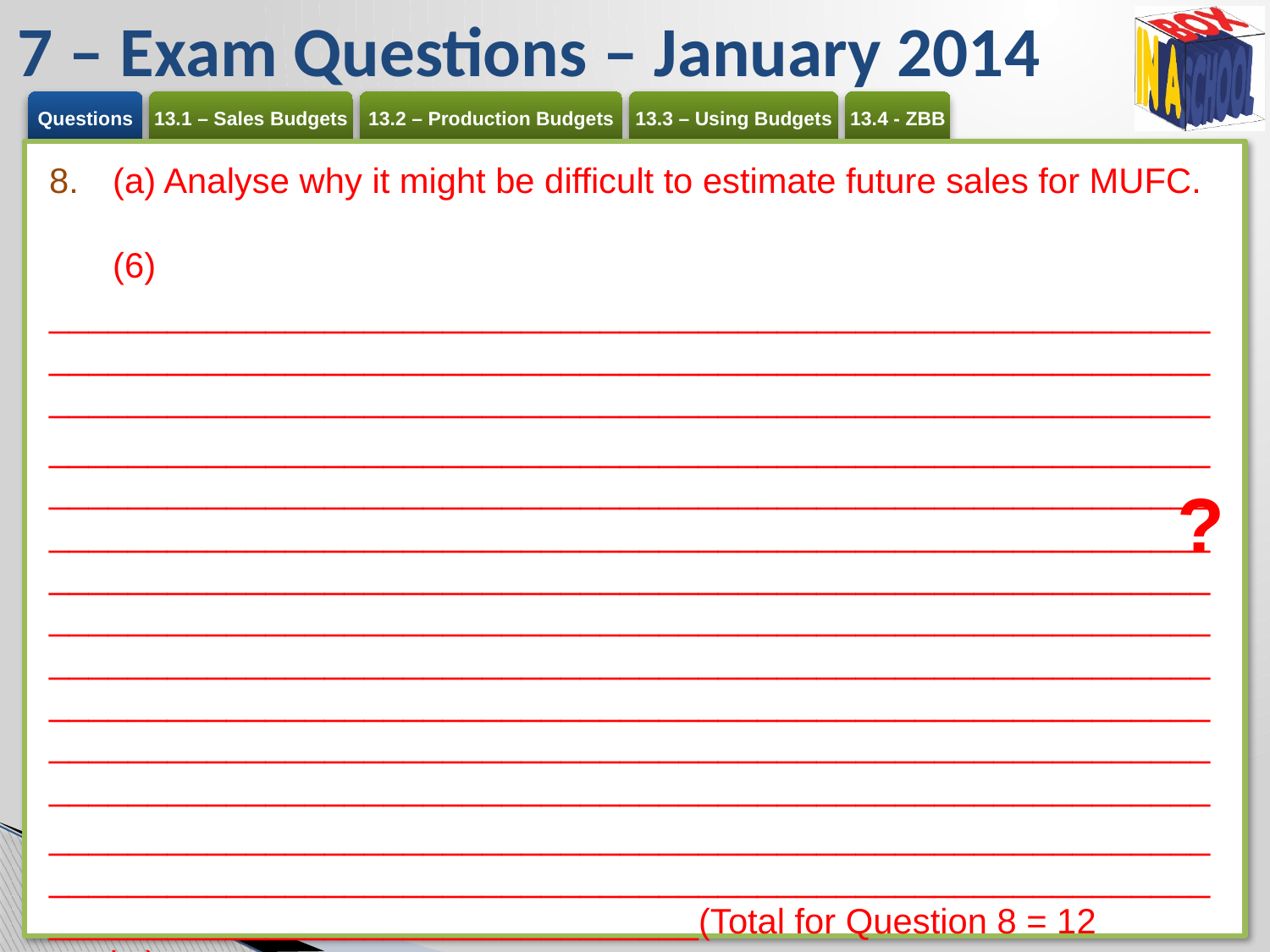

# 7 – Exam Questions – January 2014
(a) Analyse why it might be difficult to estimate future sales for MUFC. 	(6)
_________________________________________________________________________________________________________________________________________________________________________________
_________________________________________________________________________________________________________________________________________________________________________________ _________________________________________________________________________________________________________________________________________________________________________________ _________________________________________________________________________________________________________________________________________________________________________________
_______________________________________________________________________________________________________________________________________________________(Total for Question 8 = 12 marks)
?